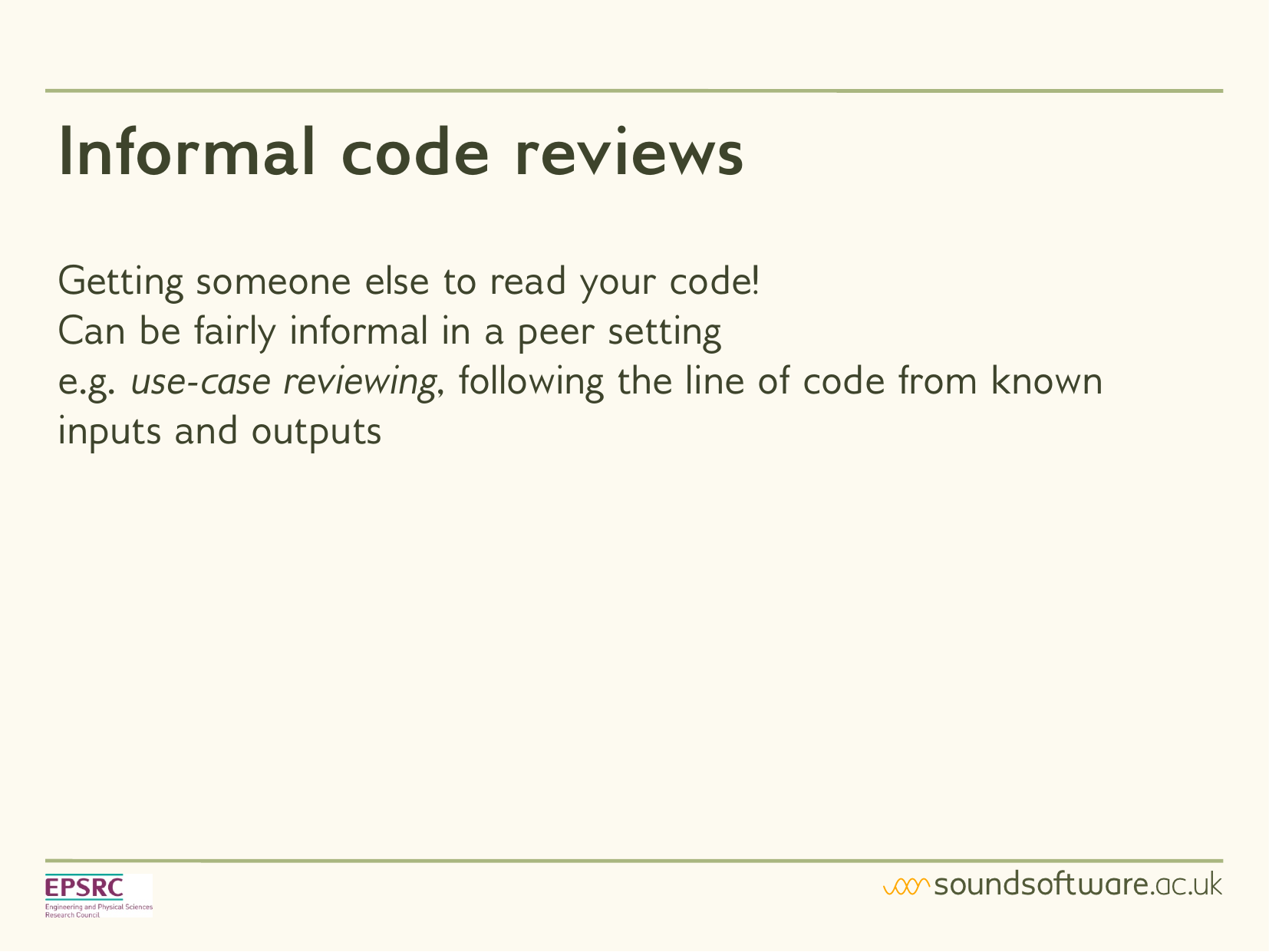

Informal code reviews
Getting someone else to read your code!
Can be fairly informal in a peer setting
e.g. use-case reviewing, following the line of code from known inputs and outputs